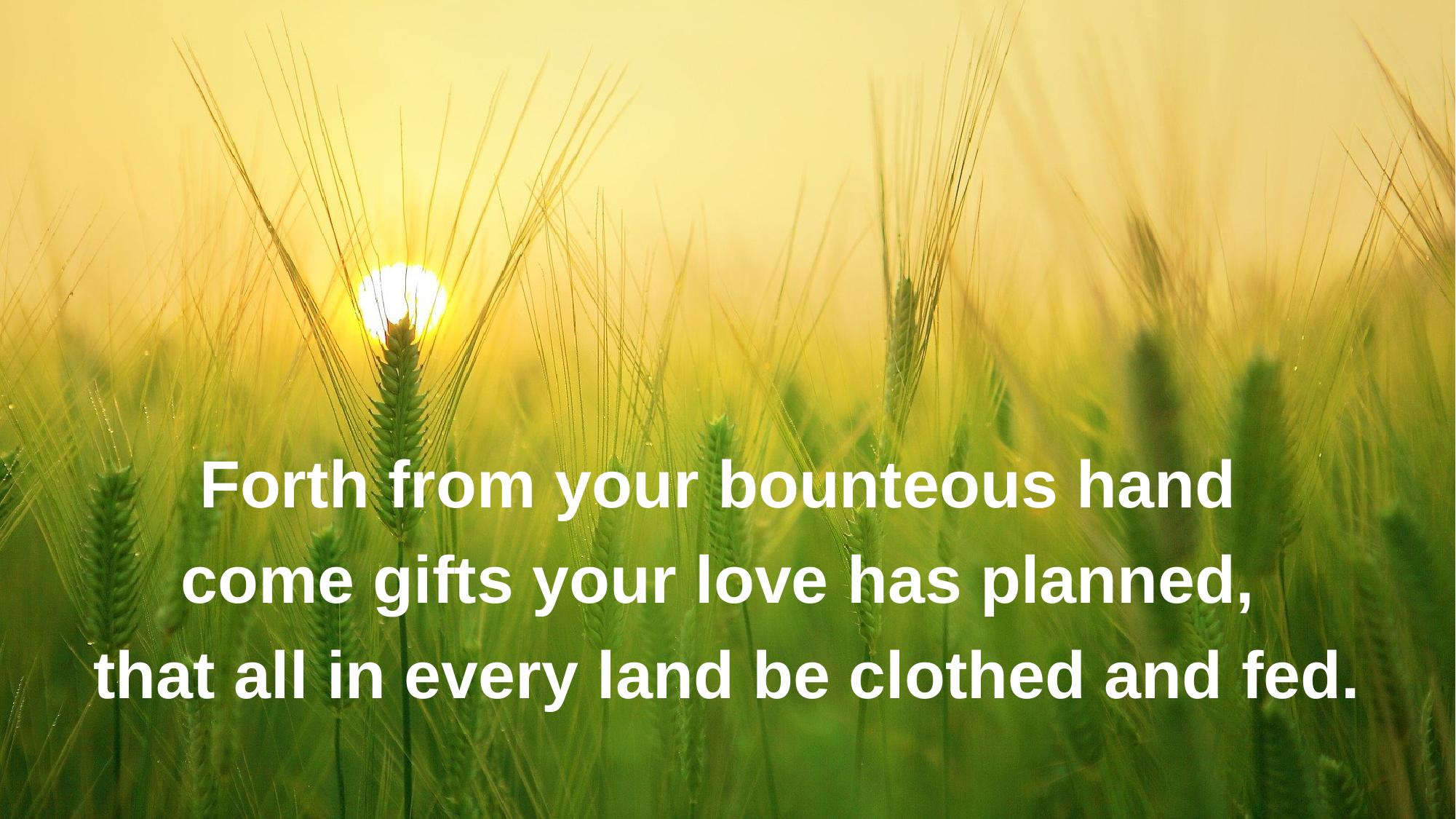

Forth from your bounteous hand
come gifts your love has planned,
that all in every land be clothed and fed.